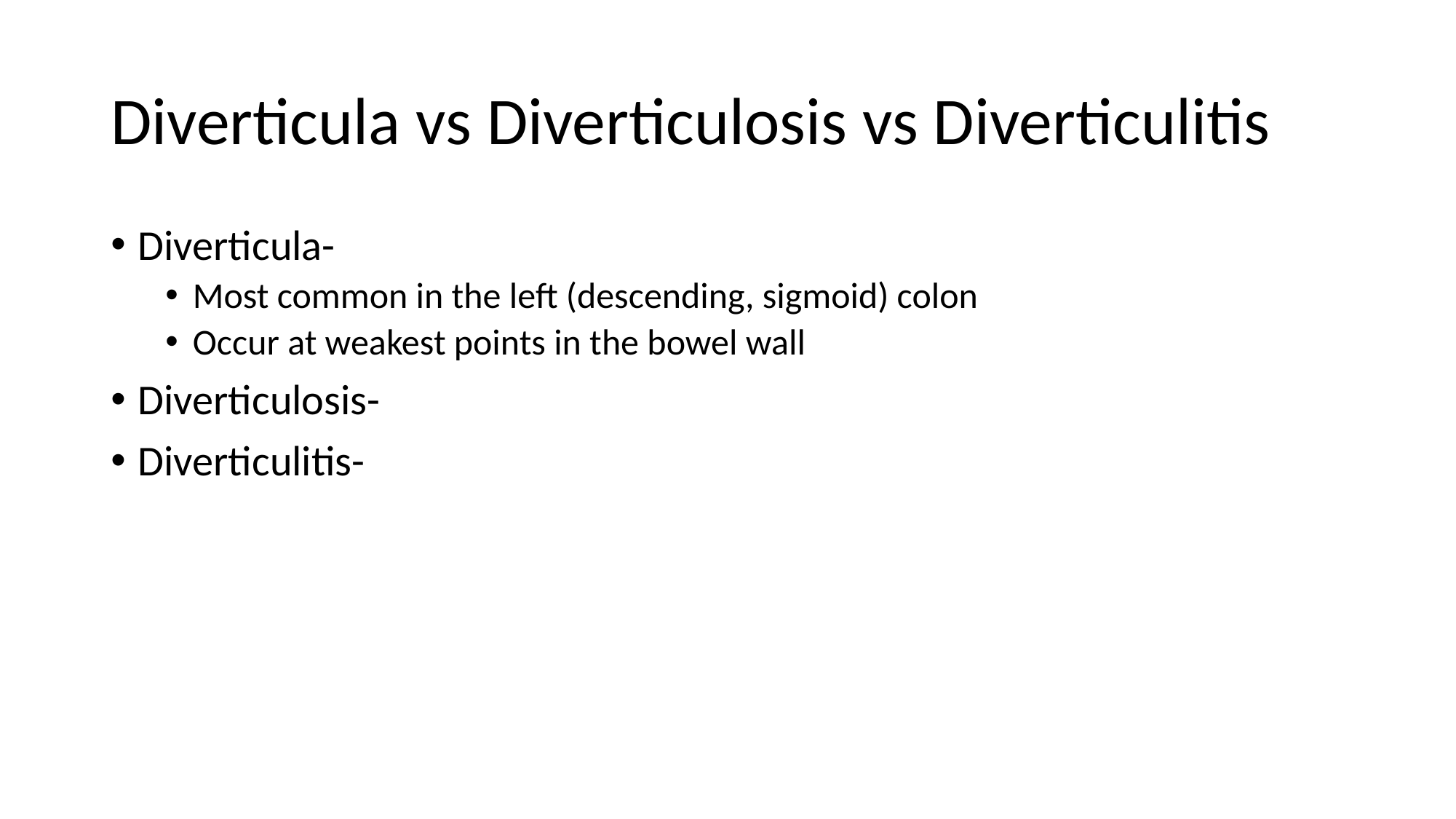

# Diverticula vs Diverticulosis vs Diverticulitis
Diverticula-
Most common in the left (descending, sigmoid) colon
Occur at weakest points in the bowel wall
Diverticulosis-
Diverticulitis-